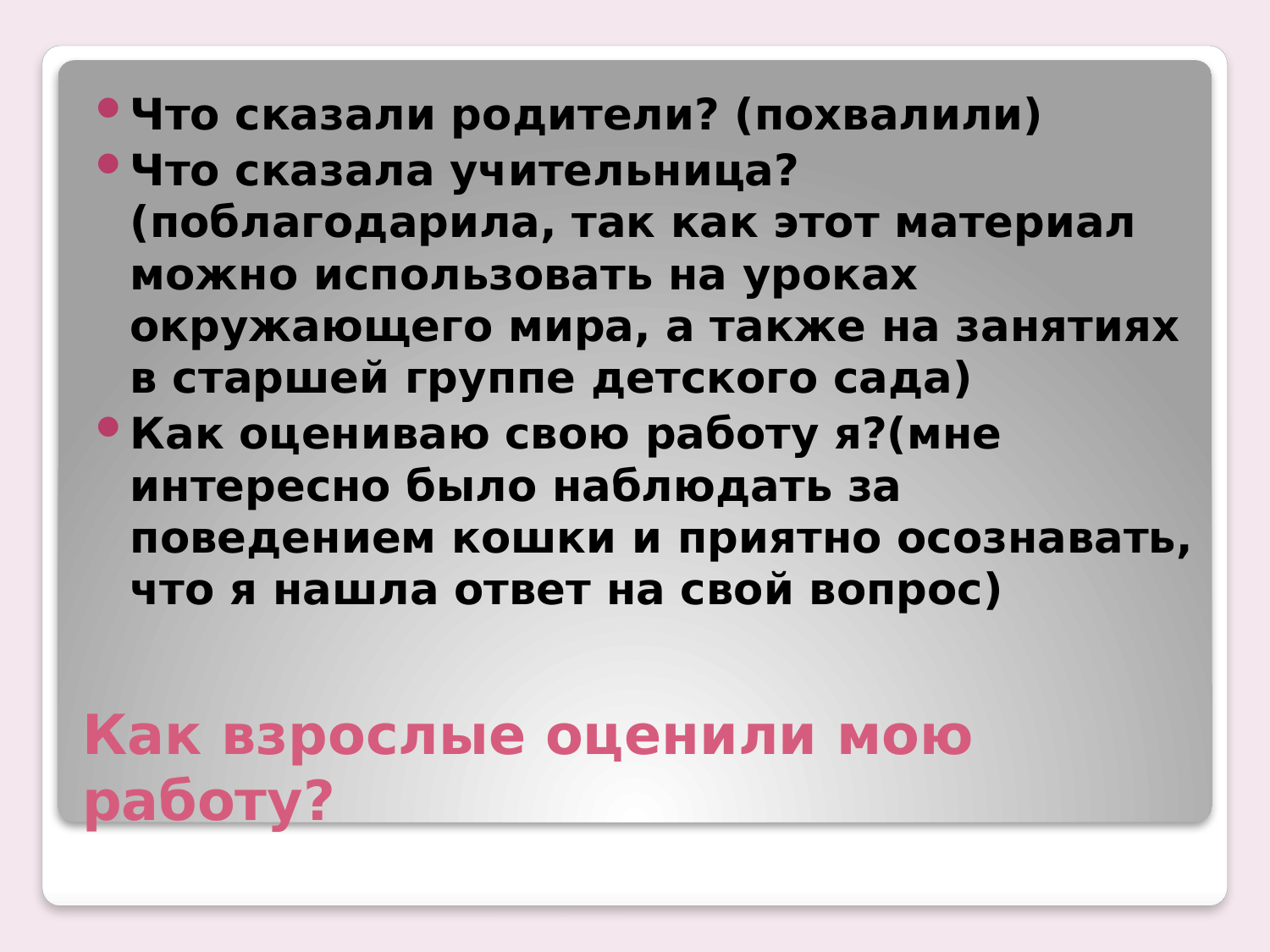

Что сказали родители? (похвалили)
Что сказала учительница?(поблагодарила, так как этот материал можно использовать на уроках окружающего мира, а также на занятиях в старшей группе детского сада)
Как оцениваю свою работу я?(мне интересно было наблюдать за поведением кошки и приятно осознавать, что я нашла ответ на свой вопрос)
# Как взрослые оценили мою работу?